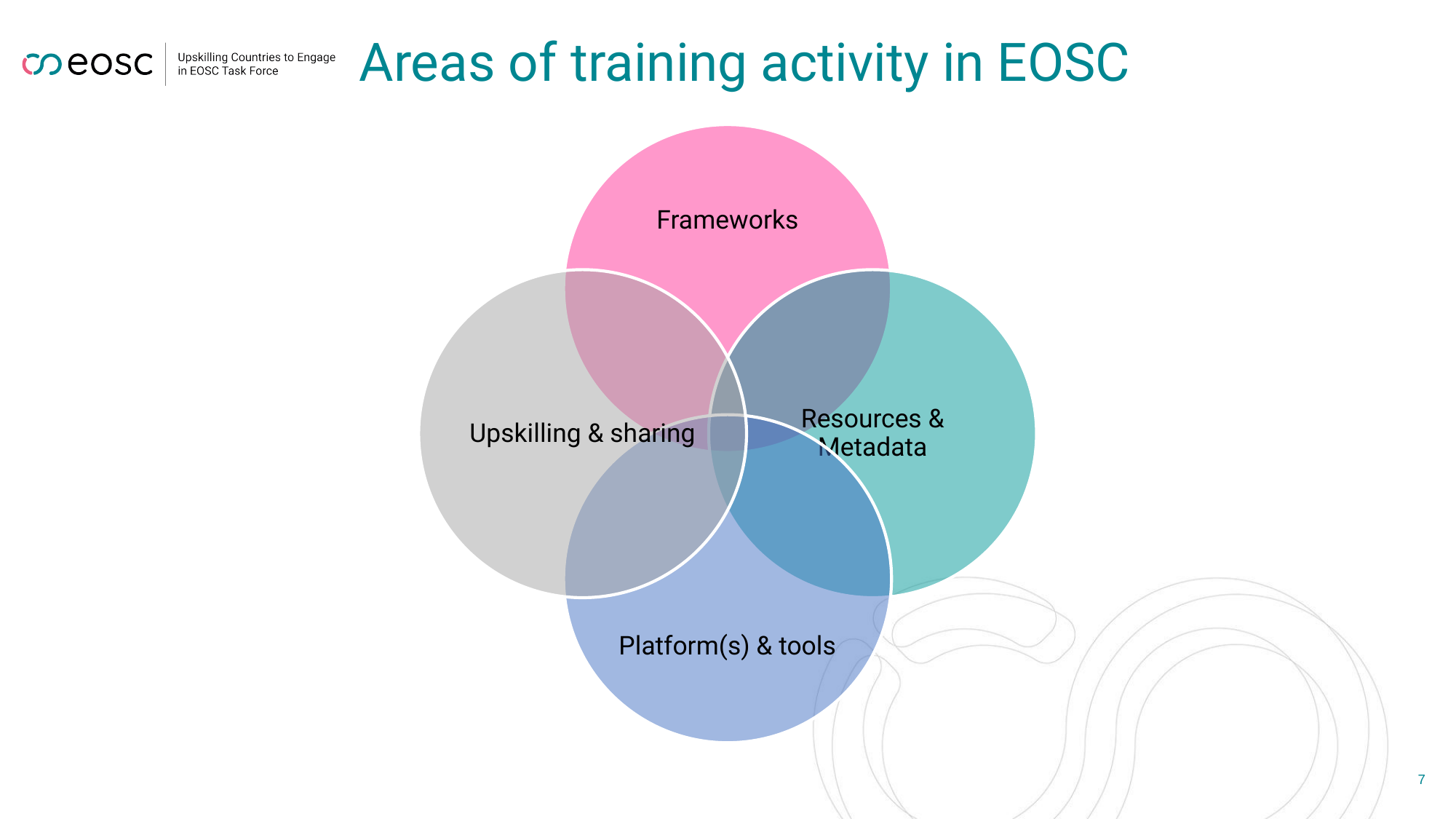

# Areas of training activity in EOSC
Frameworks
Resources & Metadata
Platform(s) & tools
Upskilling & sharing
7